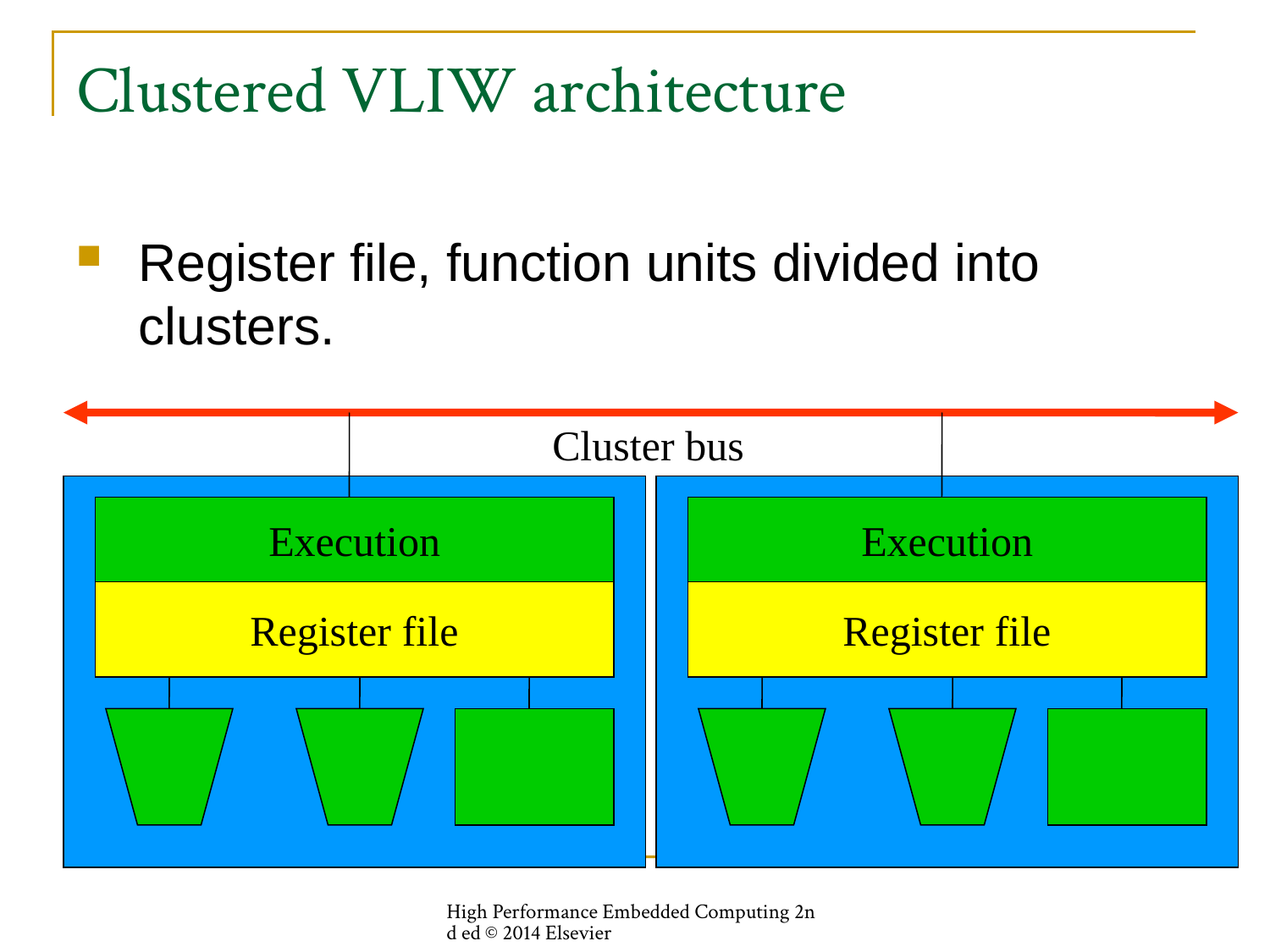

# Clustered VLIW architecture
Register file, function units divided into clusters.

Cluster bus

Execution
Execution
Register file
Register file

High Performance Embedded Computing 2nd ed © 2014 Elsevier